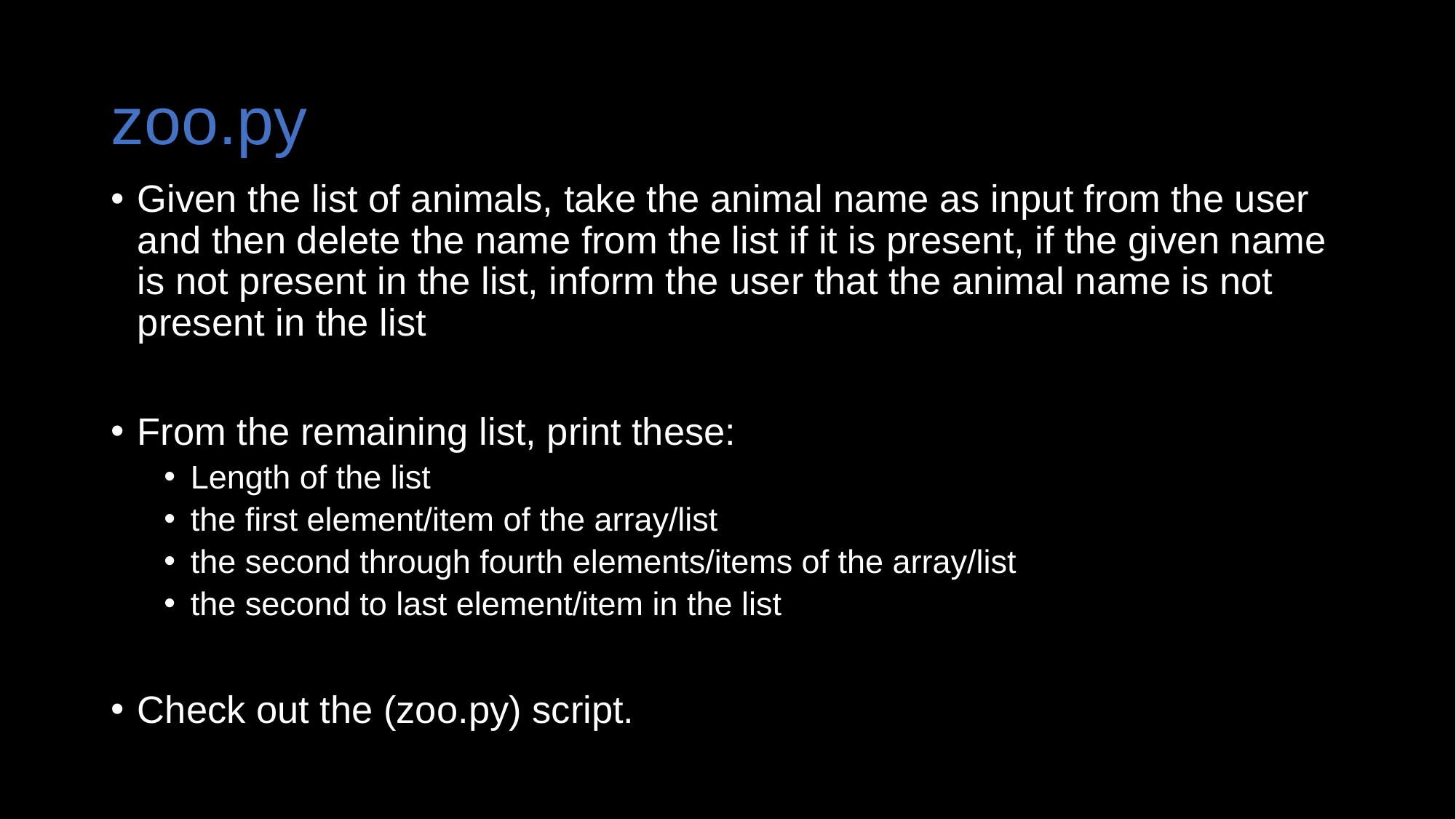

# zoo.py
Given the list of animals, take the animal name as input from the user and then delete the name from the list if it is present, if the given name is not present in the list, inform the user that the animal name is not present in the list

From the remaining list, print these:
Length of the list
the first element/item of the array/list
the second through fourth elements/items of the array/list
the second to last element/item in the list

Check out the (zoo.py) script.